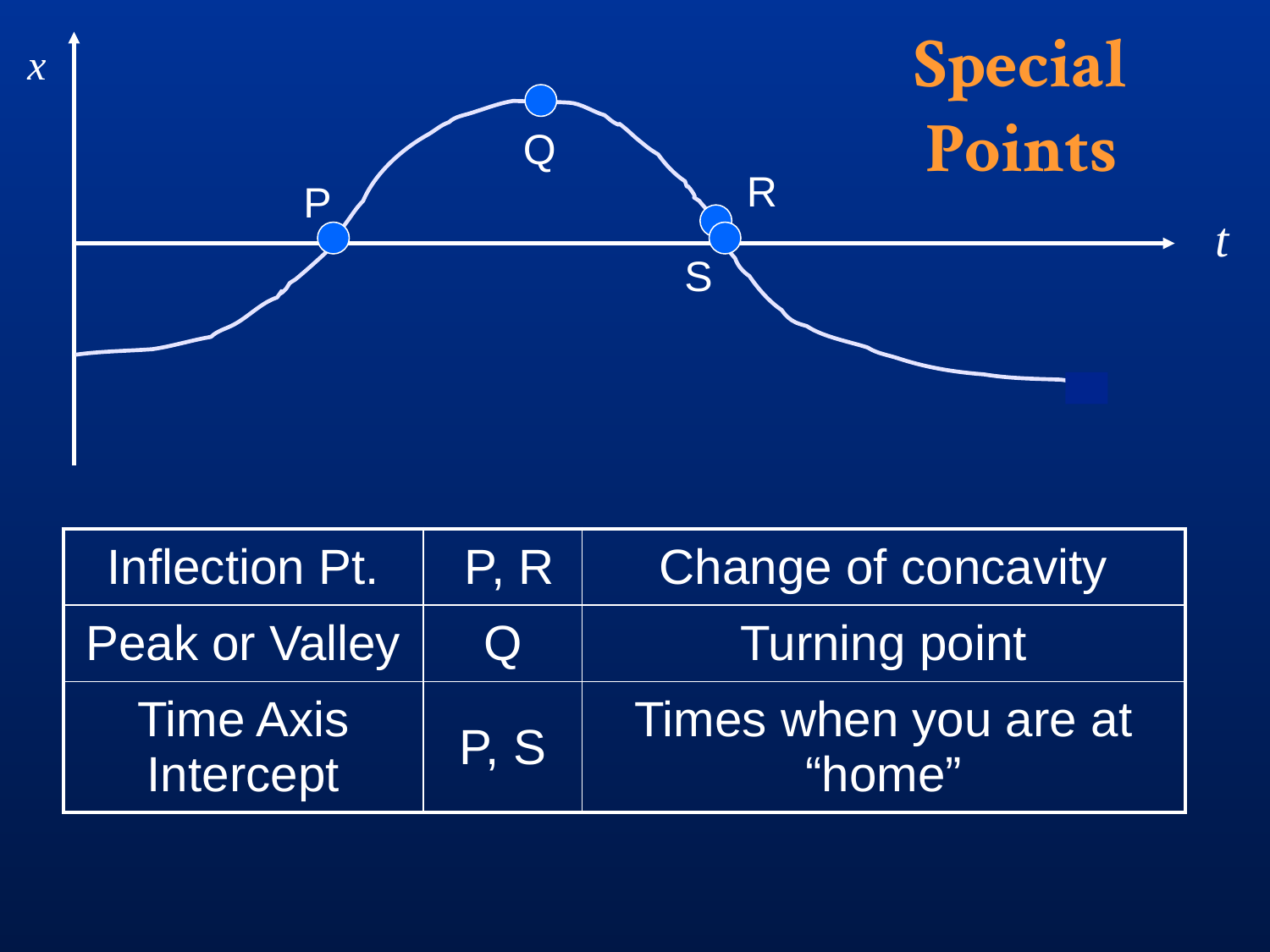

# Special Points
 x

t

Q
R
P

S
| Inflection Pt. | P, R | Change of concavity |
| --- | --- | --- |
| Peak or Valley | Q | Turning point |
| Time Axis Intercept | P, S | Times when you are at “home” |